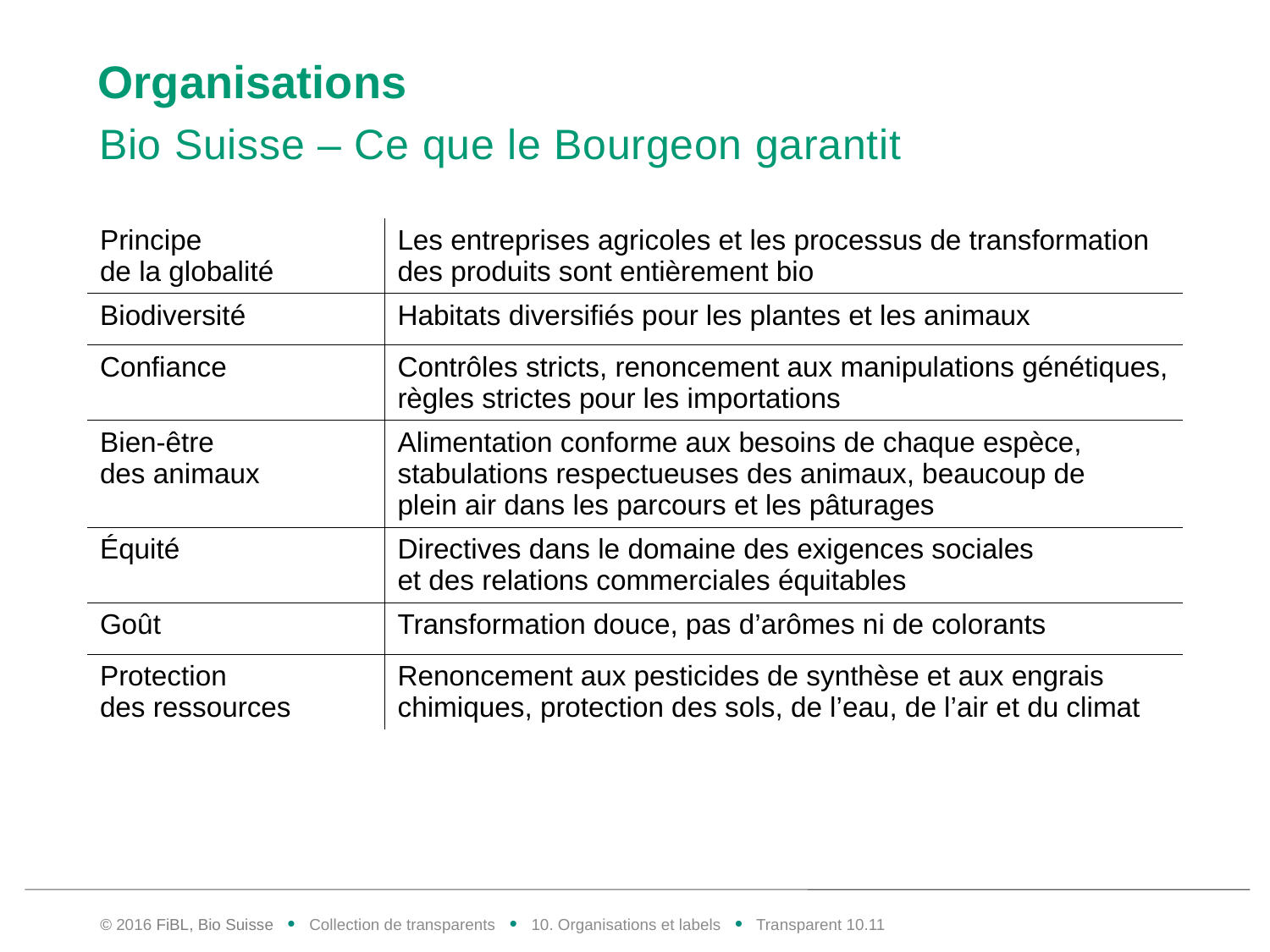

# Organisations
Bio Suisse – Ce que le Bourgeon garantit
| Principe de la globalité | Les entreprises agricoles et les processus de transformation des produits sont entièrement bio |
| --- | --- |
| Biodiversité | Habitats diversifiés pour les plantes et les animaux |
| Confiance | Contrôles stricts, renoncement aux manipulations génétiques, règles strictes pour les importations |
| Bien-être des animaux | Alimentation conforme aux besoins de chaque espèce, stabulations respectueuses des animaux, beaucoup de plein air dans les parcours et les pâturages |
| Équité | Directives dans le domaine des exigences sociales et des relations commerciales équitables |
| Goût | Transformation douce, pas d’arômes ni de colorants |
| Protection des ressources | Renoncement aux pesticides de synthèse et aux engrais chimiques, protection des sols, de l’eau, de l’air et du climat |

© 2016 FiBL, Bio Suisse   •   Collection de transparents   •   10. Organisations et labels   •   Transparent 10.11